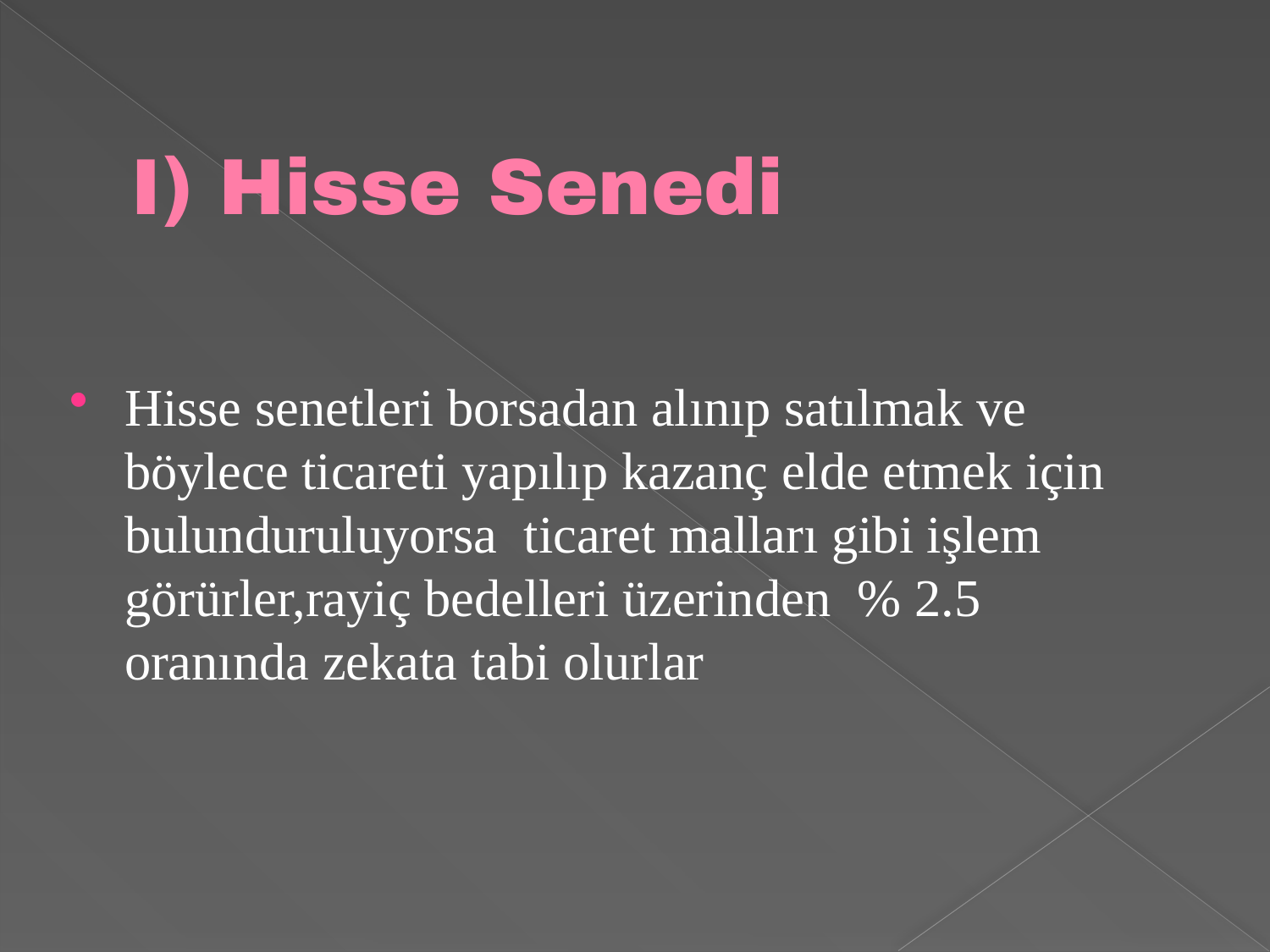

# I) Hisse Senedi
Hisse senetleri borsadan alınıp satılmak ve böylece ticareti yapılıp kazanç elde etmek için bulunduruluyorsa  ticaret malları gibi işlem görürler,rayiç bedelleri üzerinden  % 2.5 oranında zekata tabi olurlar